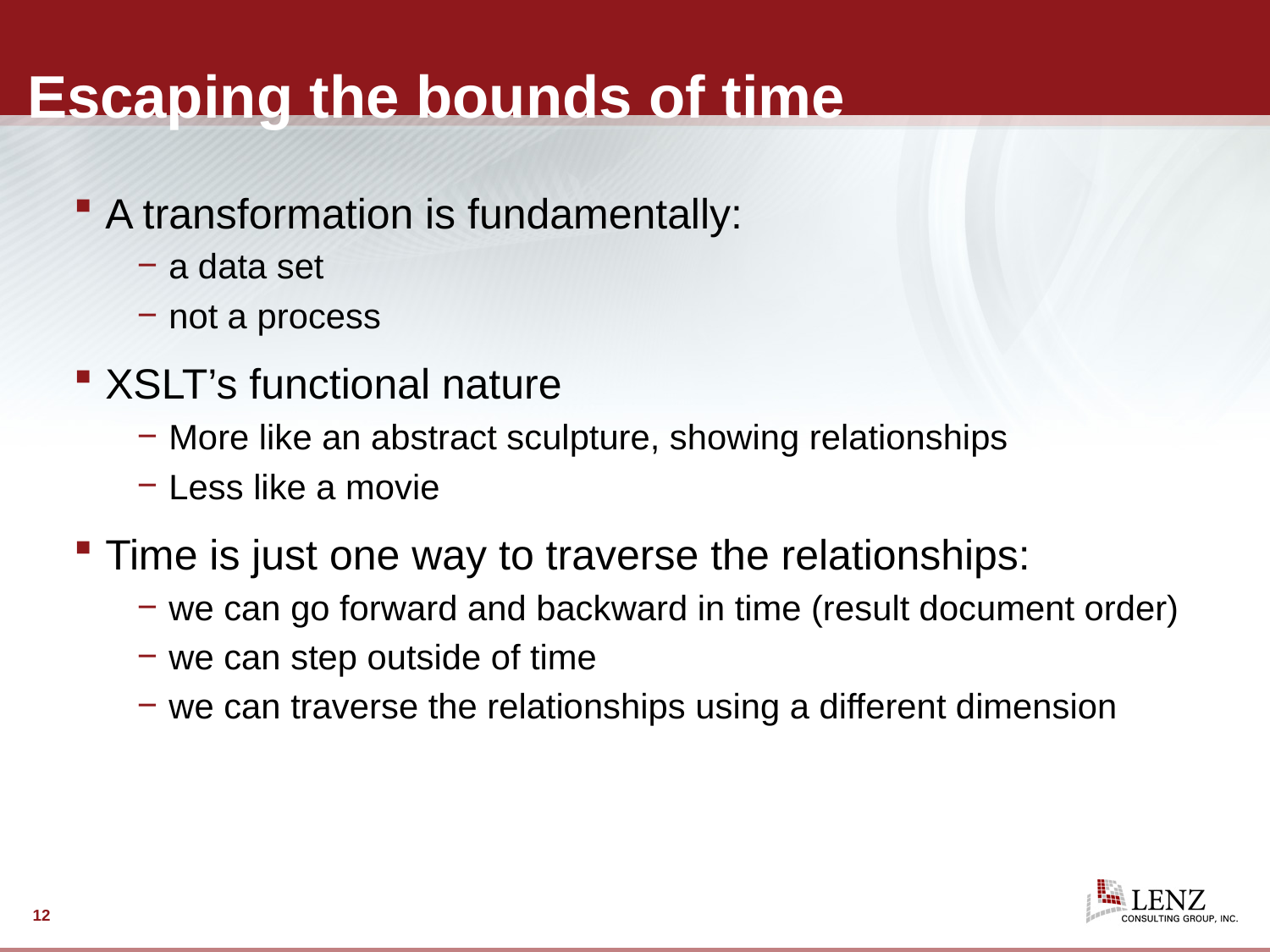

# Escaping the bounds of time
A transformation is fundamentally:
a data set
not a process
XSLT’s functional nature
More like an abstract sculpture, showing relationships
Less like a movie
Time is just one way to traverse the relationships:
we can go forward and backward in time (result document order)
we can step outside of time
we can traverse the relationships using a different dimension
12